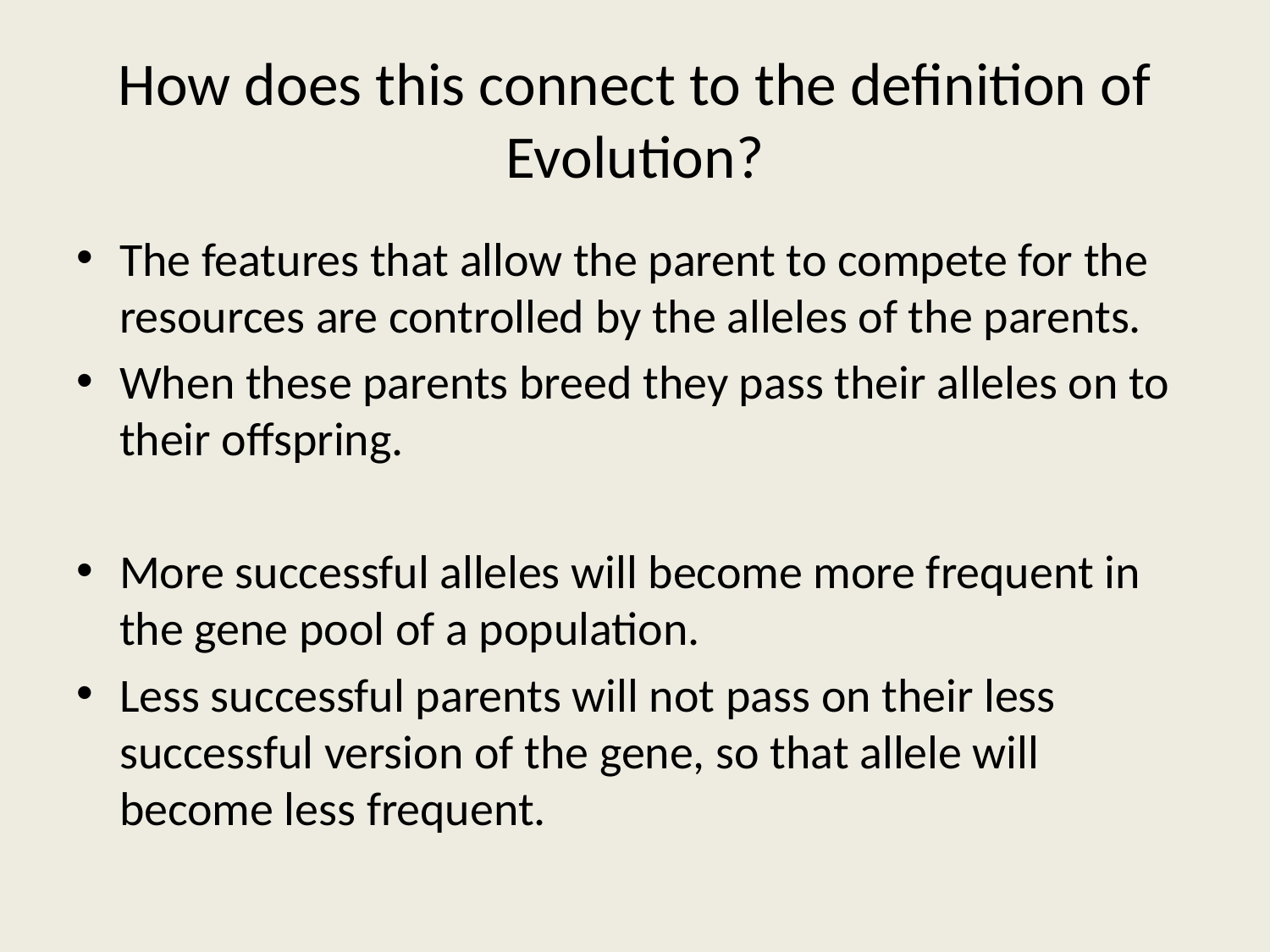

# How does this connect to the definition of Evolution?
The features that allow the parent to compete for the resources are controlled by the alleles of the parents.
When these parents breed they pass their alleles on to their offspring.

More successful alleles will become more frequent in the gene pool of a population.
Less successful parents will not pass on their less successful version of the gene, so that allele will become less frequent.